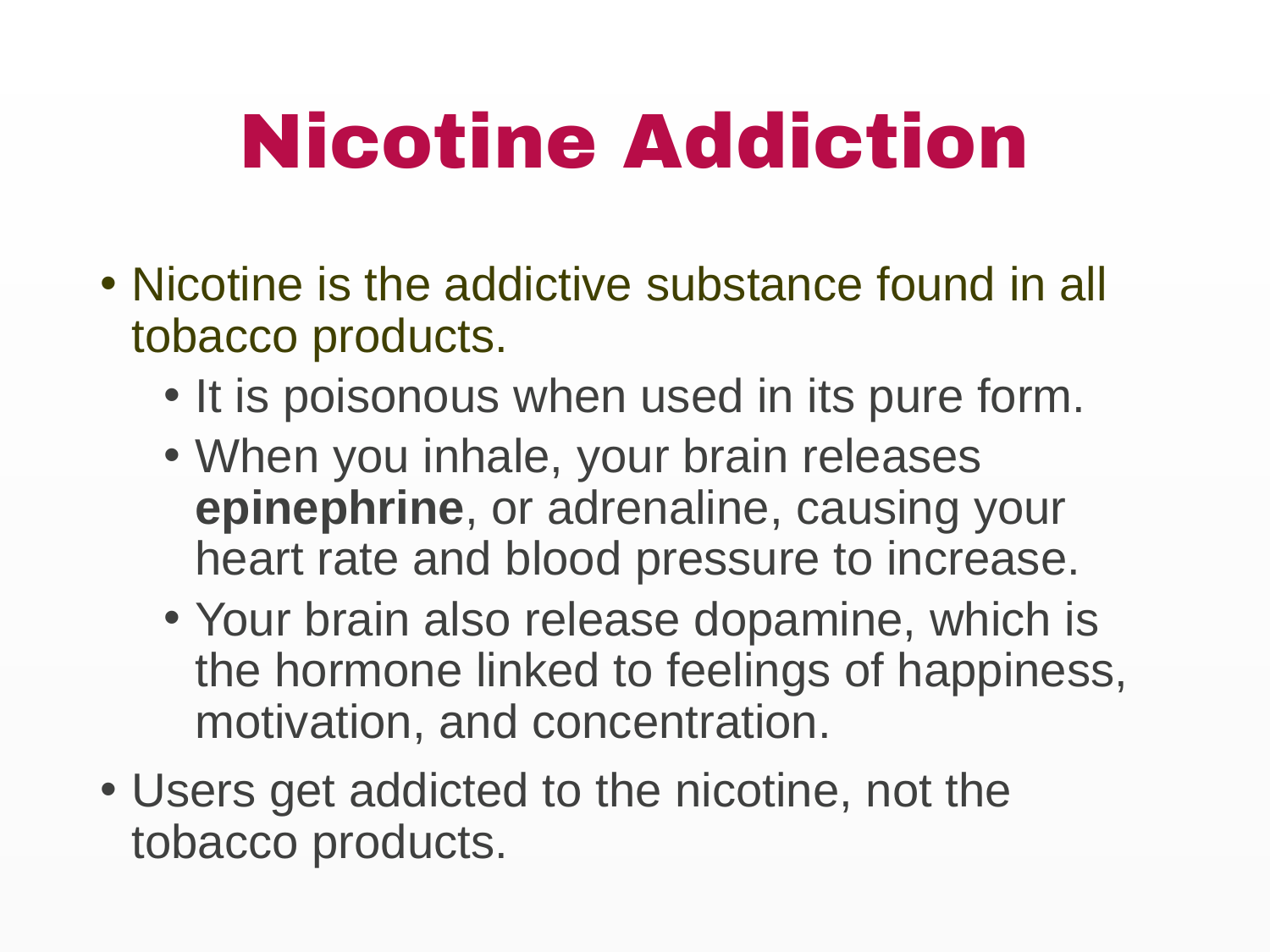

# Nicotine Addiction
Nicotine is the addictive substance found in all tobacco products.
It is poisonous when used in its pure form.
When you inhale, your brain releases epinephrine, or adrenaline, causing your heart rate and blood pressure to increase.
Your brain also release dopamine, which is the hormone linked to feelings of happiness, motivation, and concentration.
Users get addicted to the nicotine, not the tobacco products.